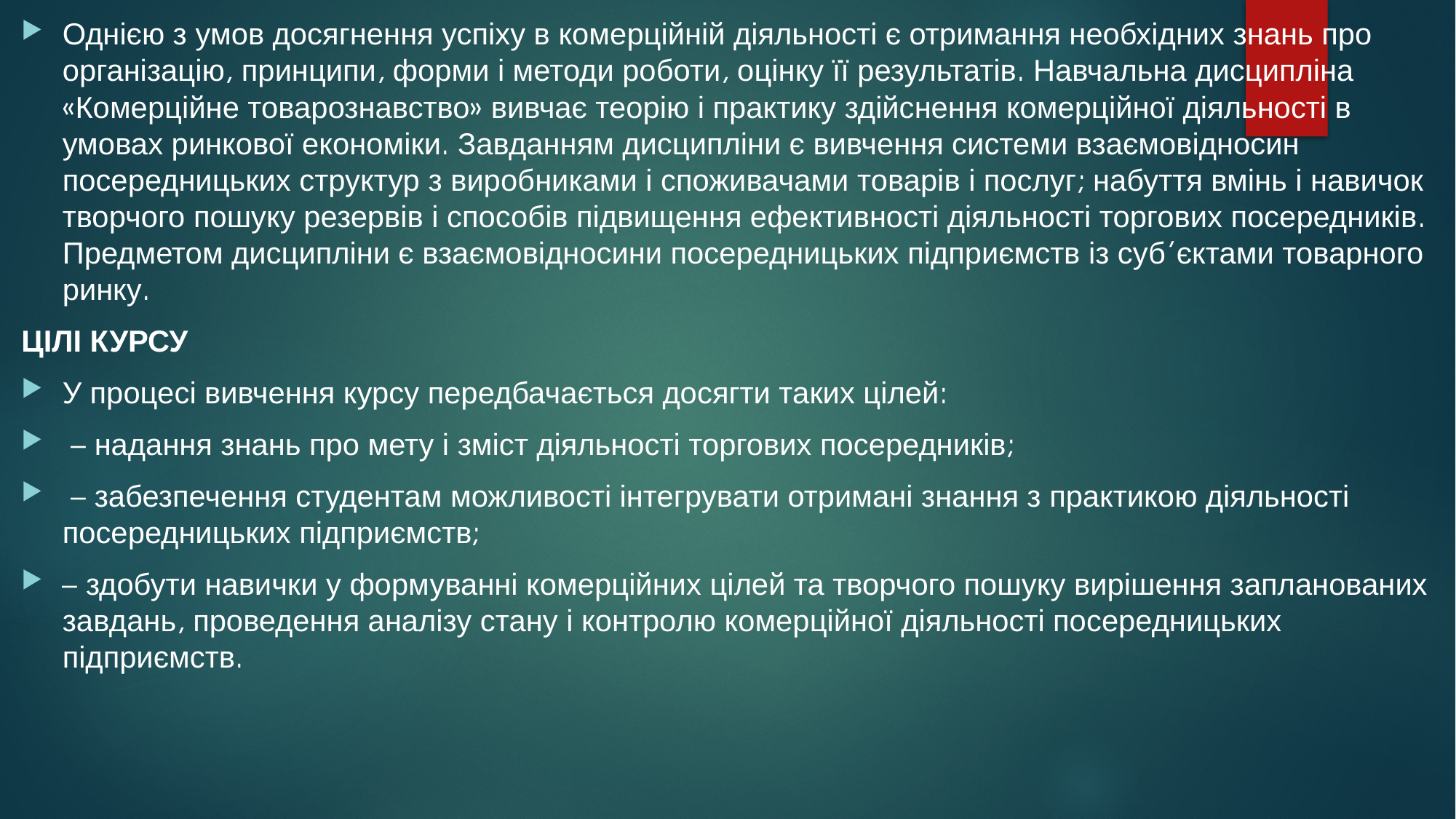

Однією з умов досягнення успіху в комерційній діяльності є отримання необхідних знань про організацію, принципи, форми і методи роботи, оцінку її результатів. Навчальна дисципліна «Комерційне товарознавство» вивчає теорію і практику здійснення комерційної діяльності в умовах ринкової економіки. Завданням дисципліни є вивчення системи взаємовідносин посередницьких структур з виробниками і споживачами товарів і послуг; набуття вмінь і навичок творчого пошуку резервів і способів підвищення ефективності діяльності торгових посередників. Предметом дисципліни є взаємовідносини посередницьких підприємств із суб’єктами товарного ринку.
ЦІЛІ КУРСУ
У процесі вивчення курсу передбачається досягти таких цілей:
 – надання знань про мету і зміст діяльності торгових посередників;
 – забезпечення студентам можливості інтегрувати отримані знання з практикою діяльності посередницьких підприємств;
– здобути навички у формуванні комерційних цілей та творчого пошуку вирішення запланованих завдань, проведення аналізу стану і контролю комерційної діяльності посередницьких підприємств.